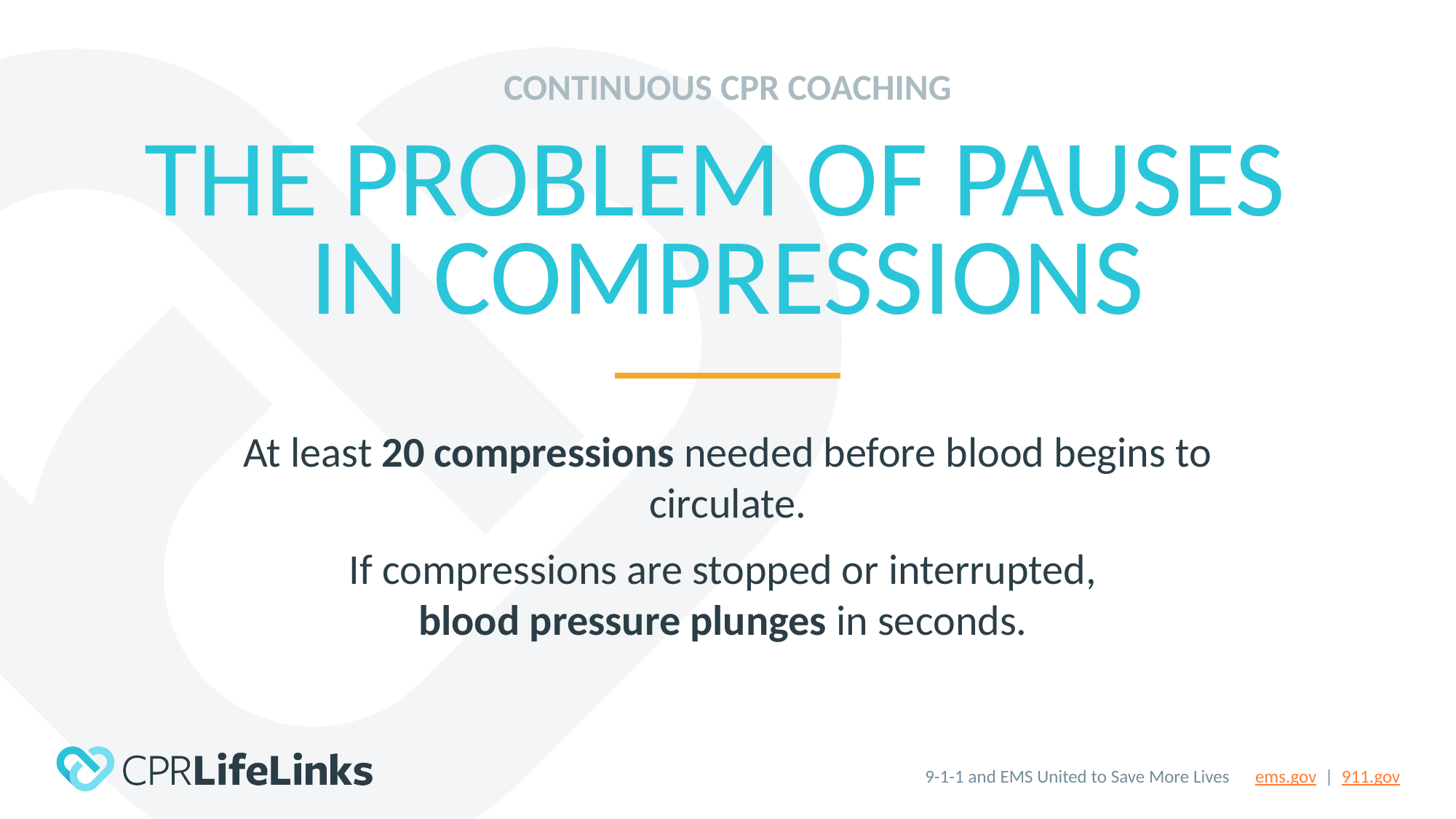

CONTINUOUS CPR COACHING
THE PROBLEM OF PAUSES
IN COMPRESSIONS
At least 20 compressions needed before blood begins to circulate.
If compressions are stopped or interrupted,
blood pressure plunges in seconds.